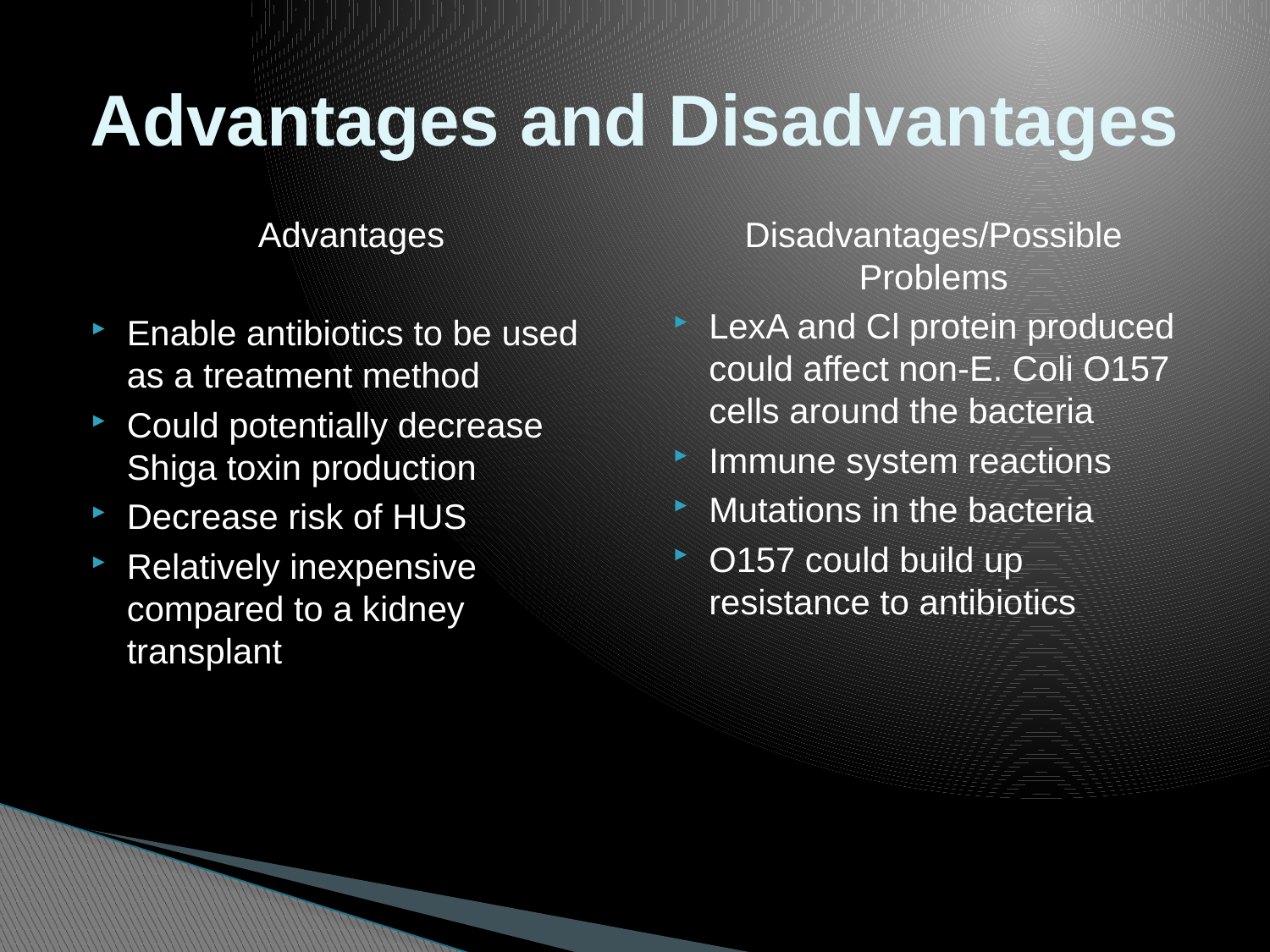

# Advantages and Disadvantages
Advantages

Enable antibiotics to be used as a treatment method
Could potentially decrease Shiga toxin production
Decrease risk of HUS
Relatively inexpensive  compared to a kidney transplant

Disadvantages/Possible Problems
LexA and Cl protein produced could affect non-E. Coli O157 cells around the bacteria
Immune system reactions
Mutations in the bacteria
O157 could build up resistance to antibiotics